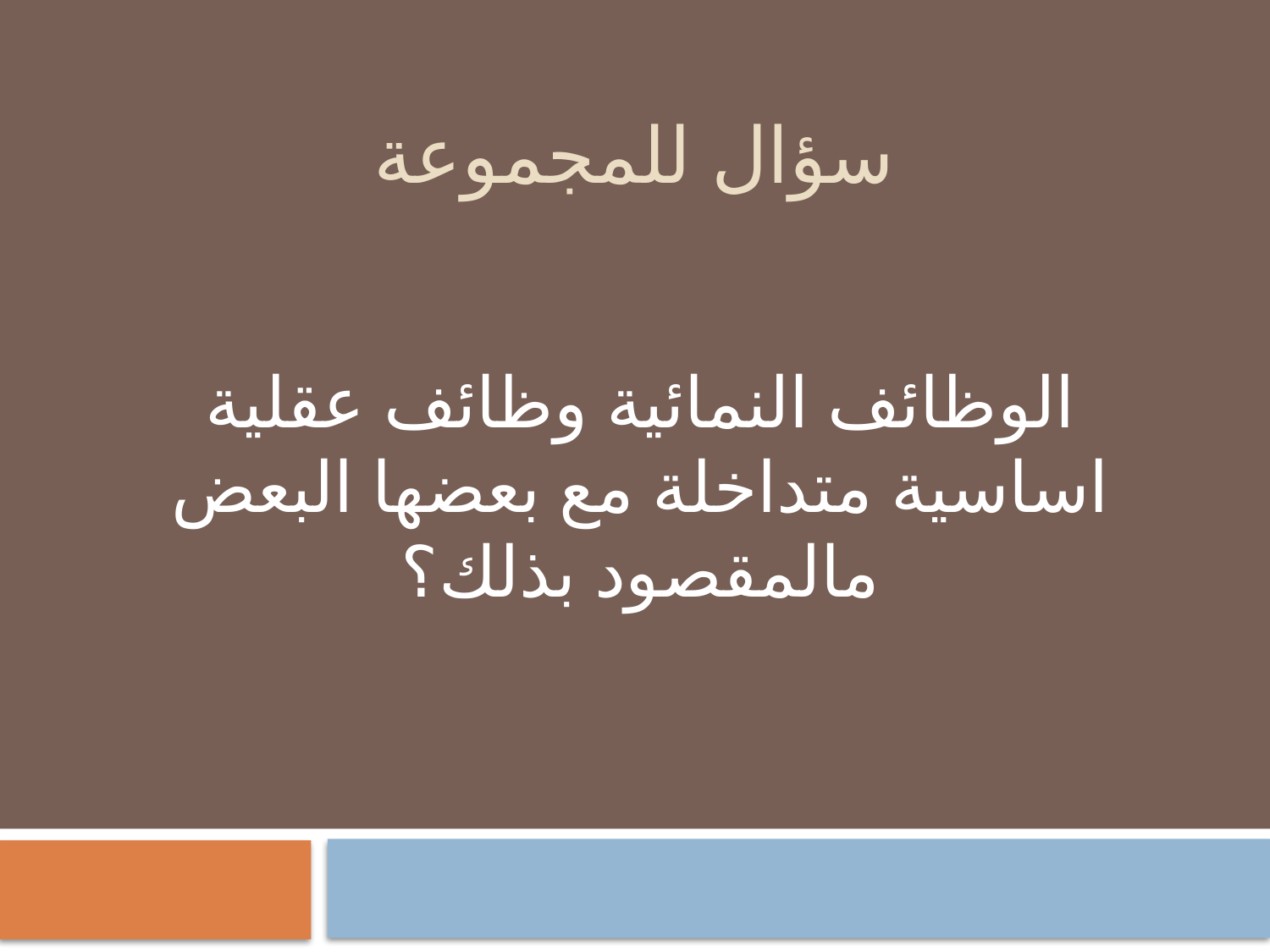

# سؤال للمجموعة

الوظائف النمائية وظائف عقلية اساسية متداخلة مع بعضها البعض مالمقصود بذلك؟